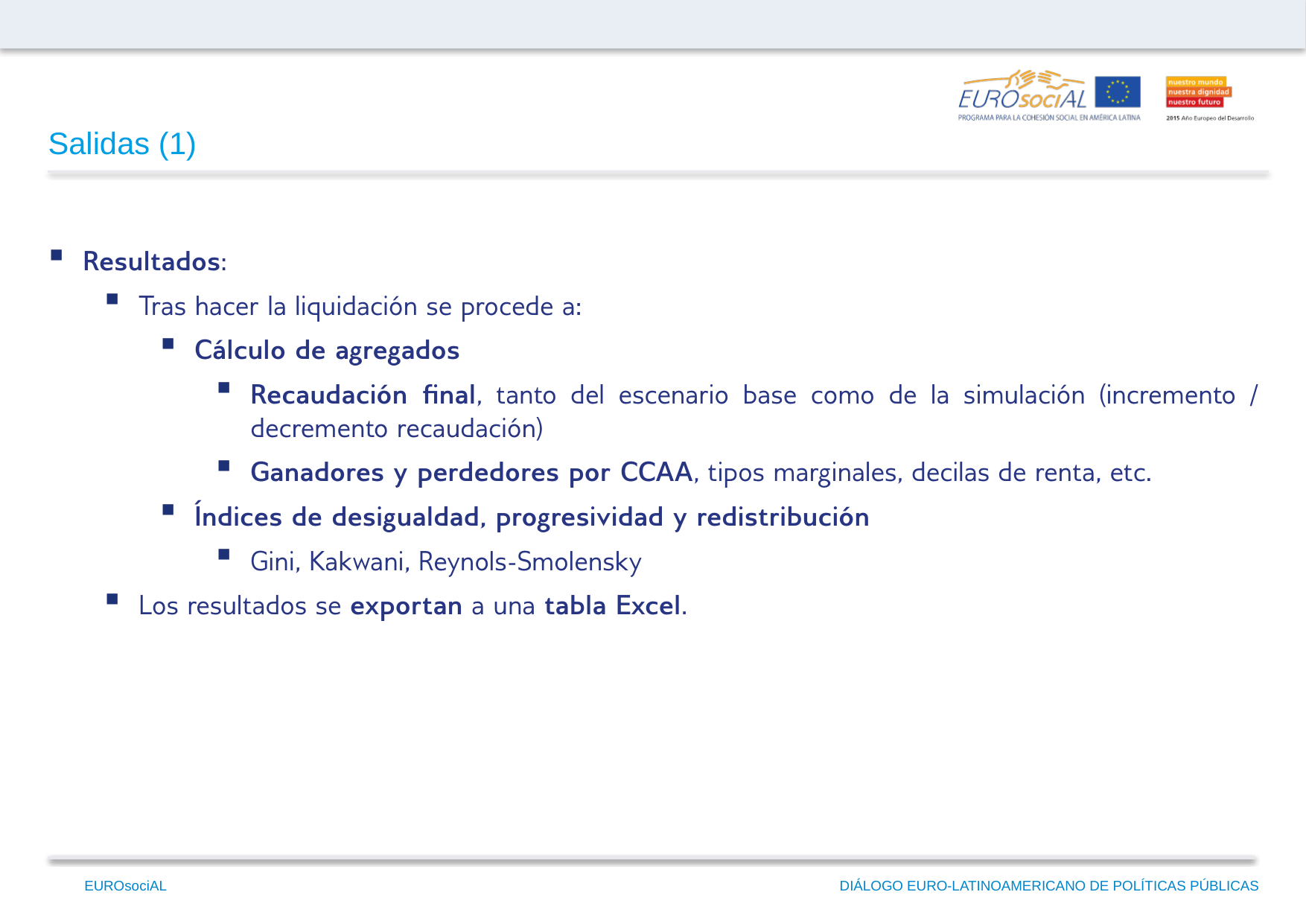

Salidas (1)

Resultados:
Tras hacer la liquidación se procede a:
Cálculo de agregados
Recaudación final, tanto del escenario base como de la simulación (incremento / decremento recaudación)
Ganadores y perdedores por CCAA, tipos marginales, decilas de renta, etc.
Índices de desigualdad, progresividad y redistribución
Gini, Kakwani, Reynols-Smolensky
Los resultados se exportan a una tabla Excel.